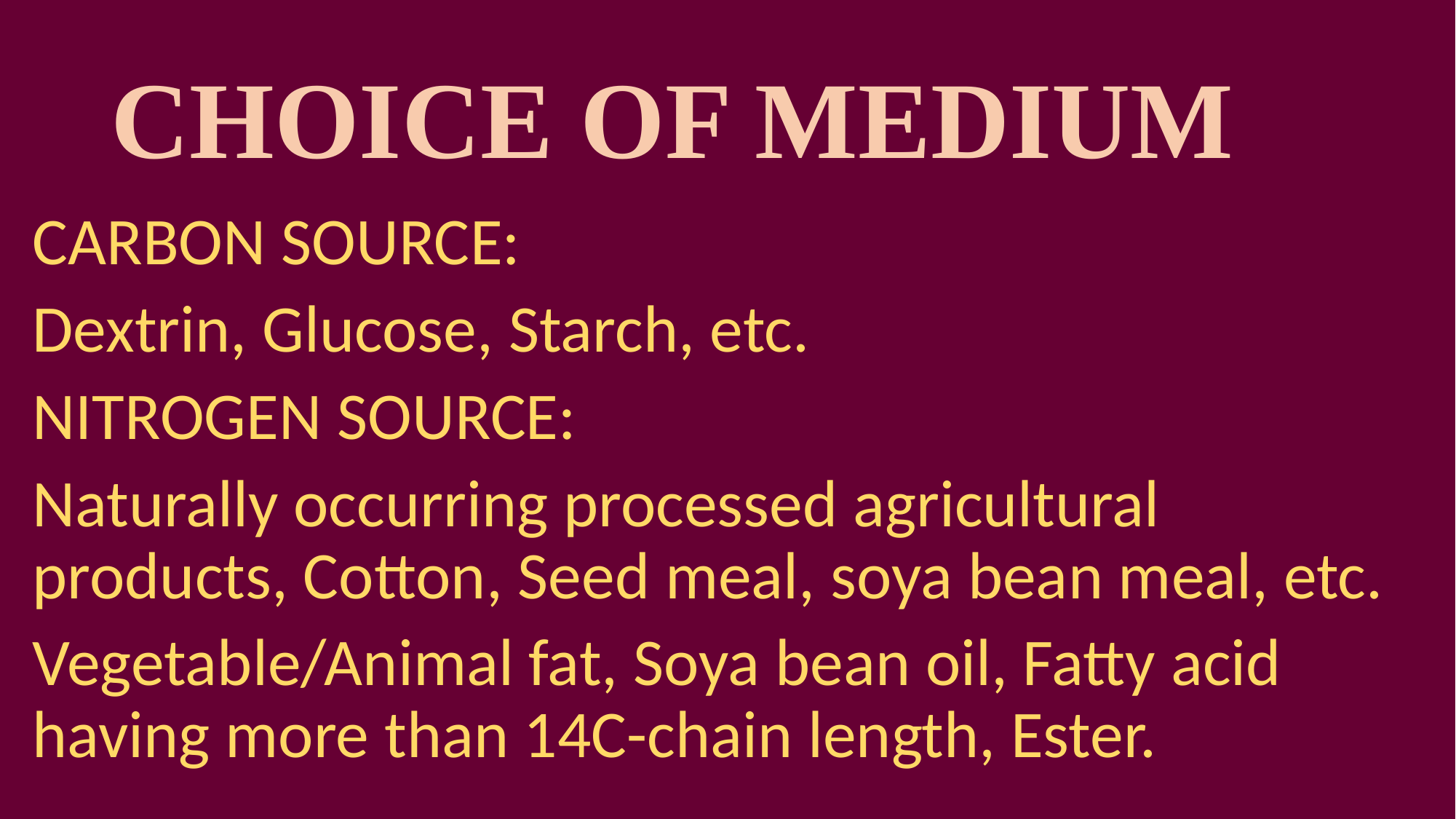

# CHOICE OF MEDIUM
CARBON SOURCE:
Dextrin, Glucose, Starch, etc.
NITROGEN SOURCE:
Naturally occurring processed agricultural products, Cotton, Seed meal, soya bean meal, etc.
Vegetable/Animal fat, Soya bean oil, Fatty acid having more than 14C-chain length, Ester.